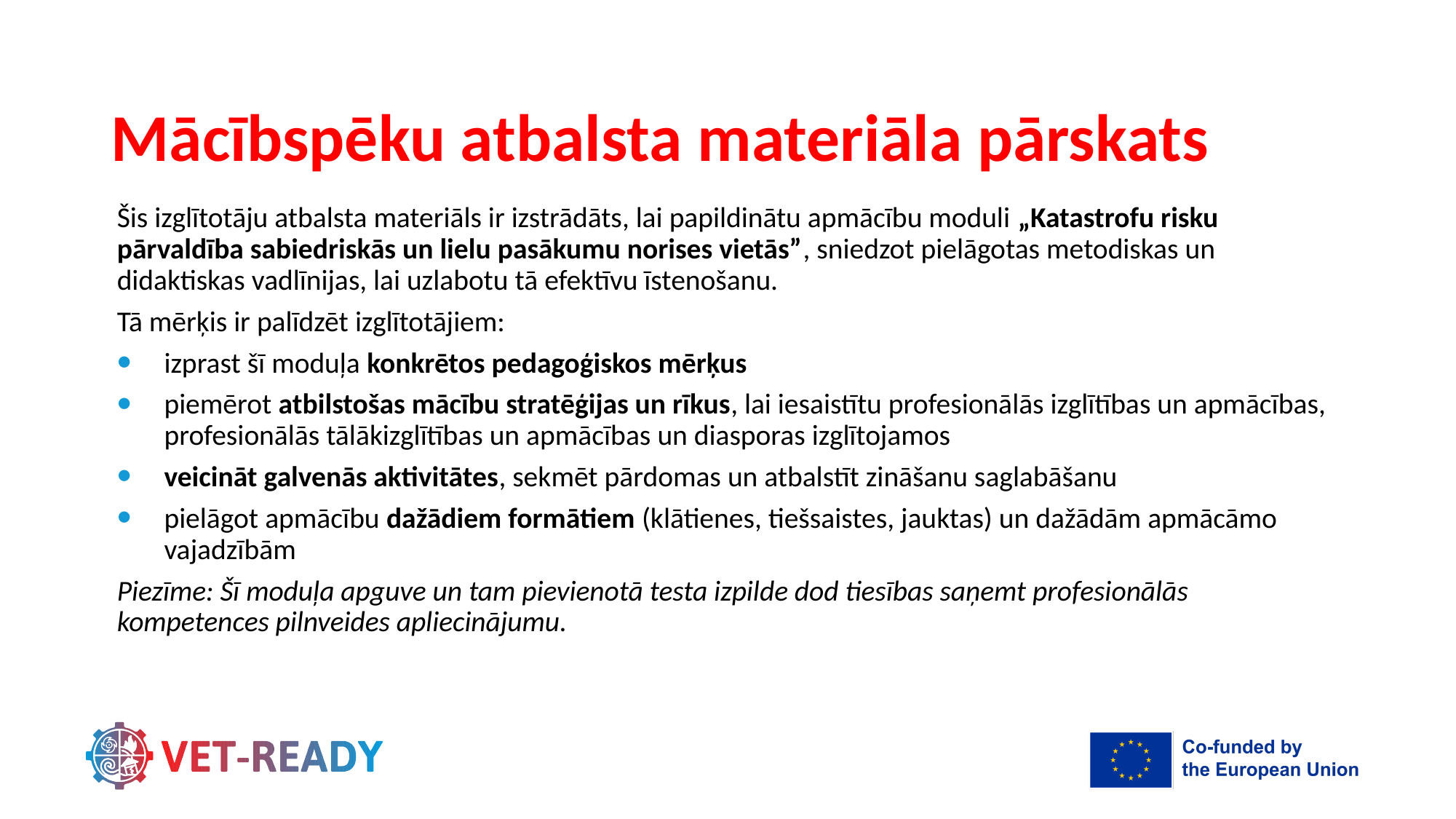

# Mācībspēku atbalsta materiāla pārskats
Šis izglītotāju atbalsta materiāls ir izstrādāts, lai papildinātu apmācību moduli „Katastrofu risku pārvaldība sabiedriskās un lielu pasākumu norises vietās”, sniedzot pielāgotas metodiskas un didaktiskas vadlīnijas, lai uzlabotu tā efektīvu īstenošanu.
Tā mērķis ir palīdzēt izglītotājiem:
izprast šī moduļa konkrētos pedagoģiskos mērķus
piemērot atbilstošas mācību stratēģijas un rīkus, lai iesaistītu profesionālās izglītības un apmācības, profesionālās tālākizglītības un apmācības un diasporas izglītojamos
veicināt galvenās aktivitātes, sekmēt pārdomas un atbalstīt zināšanu saglabāšanu
pielāgot apmācību dažādiem formātiem (klātienes, tiešsaistes, jauktas) un dažādām apmācāmo vajadzībām
Piezīme: Šī moduļa apguve un tam pievienotā testa izpilde dod tiesības saņemt profesionālās kompetences pilnveides apliecinājumu.